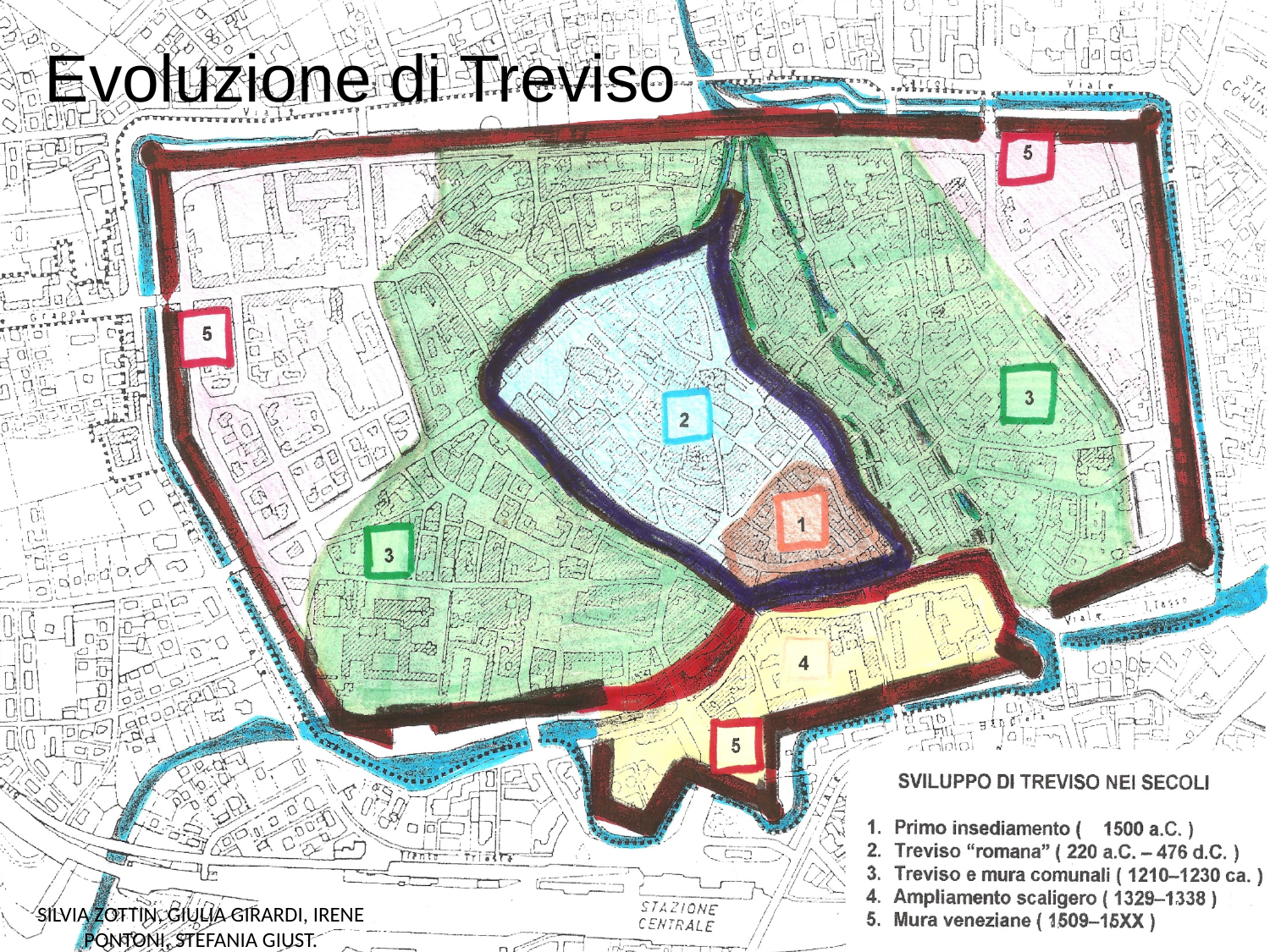

# Evoluzione di Treviso
SILVIA ZOTTIN, GIULIA GIRARDI, IRENE PONTONI, STEFANIA GIUST.